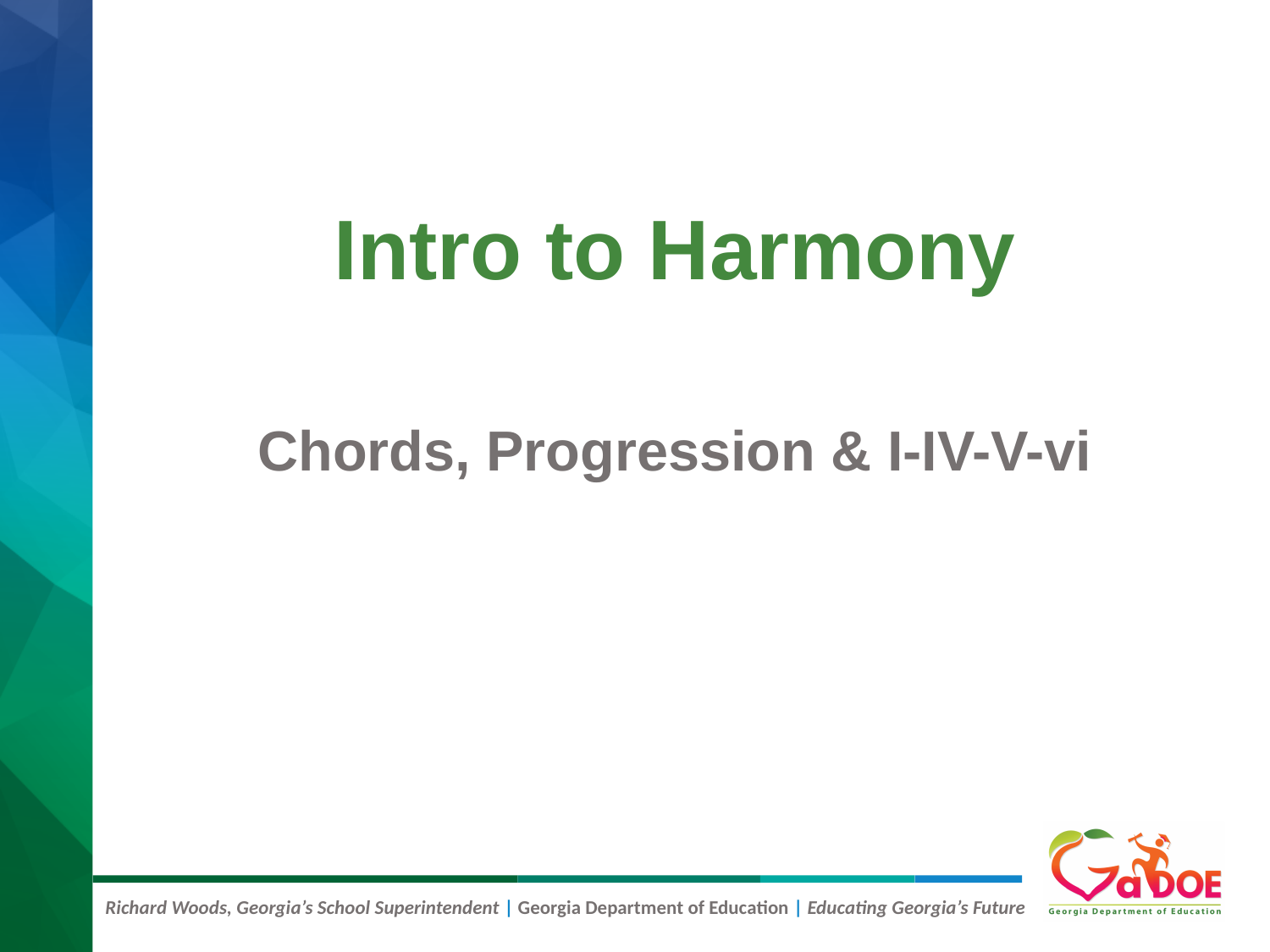

# Intro to Harmony
Chords, Progression & I-IV-V-vi